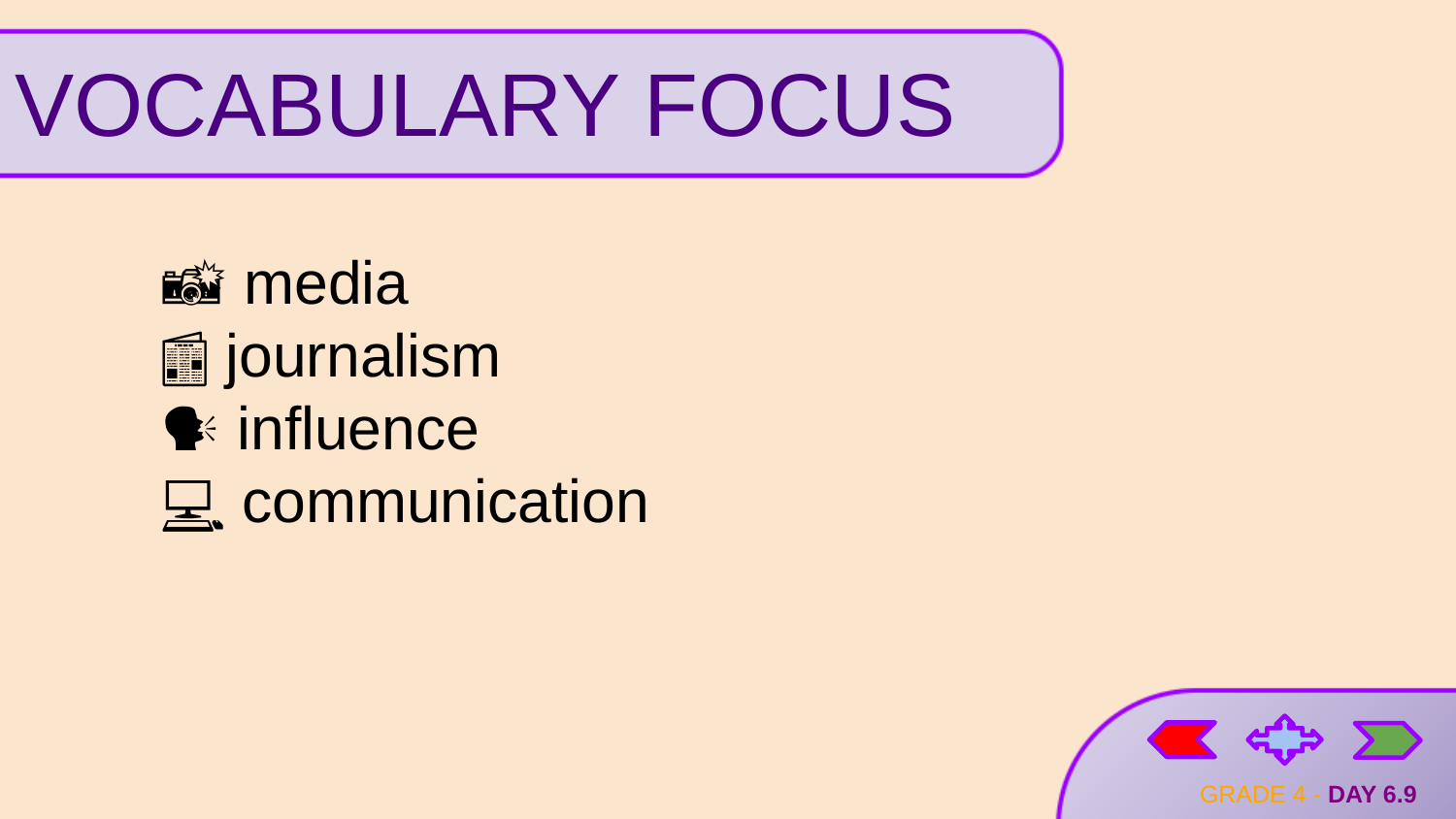

# VOCABULARY FOCUS

📸 media
📰 journalism
🗣 influence
💻 communication

GRADE 4 - DAY 6.9